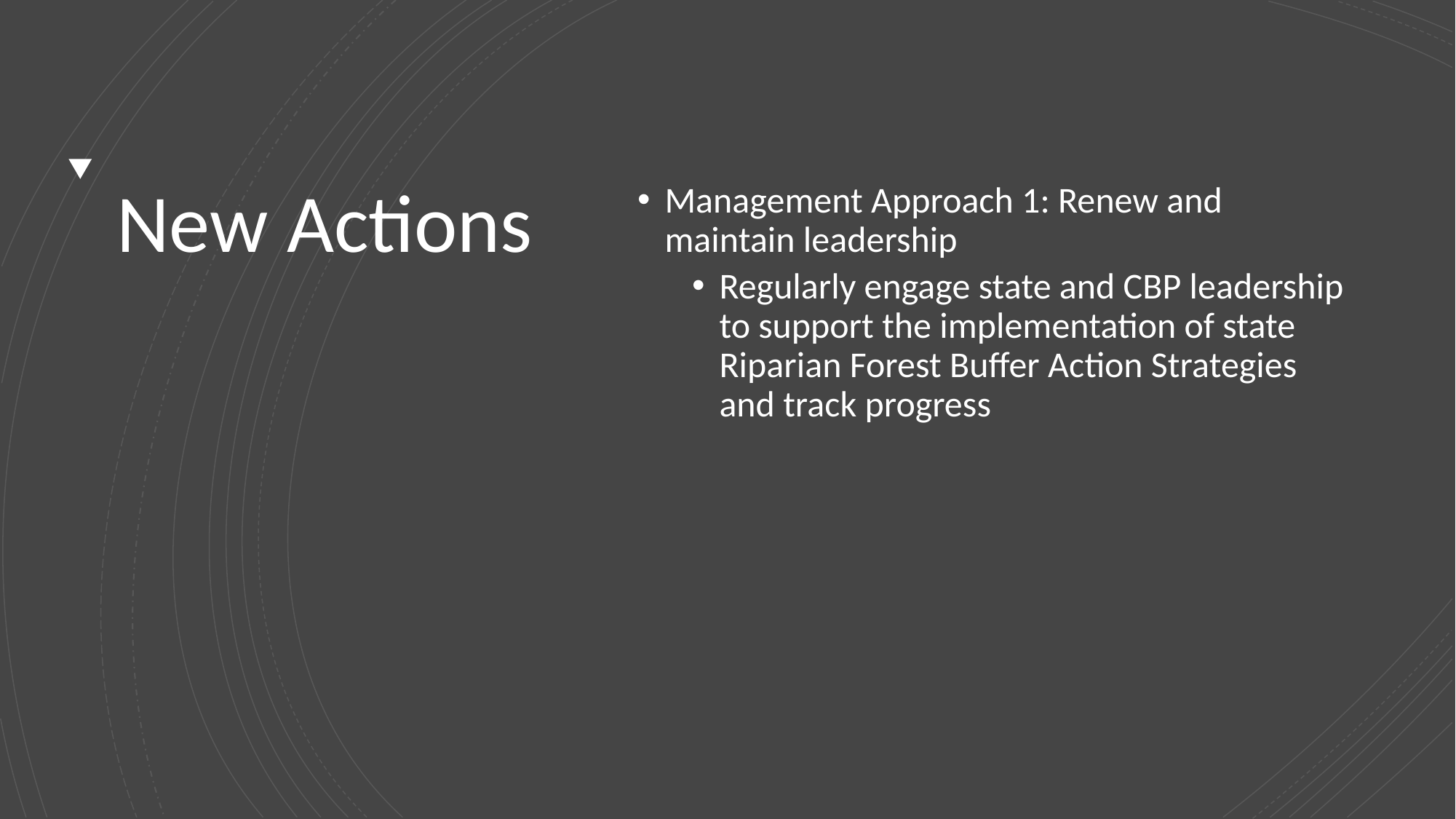

# New Actions
Management Approach 1: Renew and maintain leadership
Regularly engage state and CBP leadership to support the implementation of state Riparian Forest Buffer Action Strategies and track progress